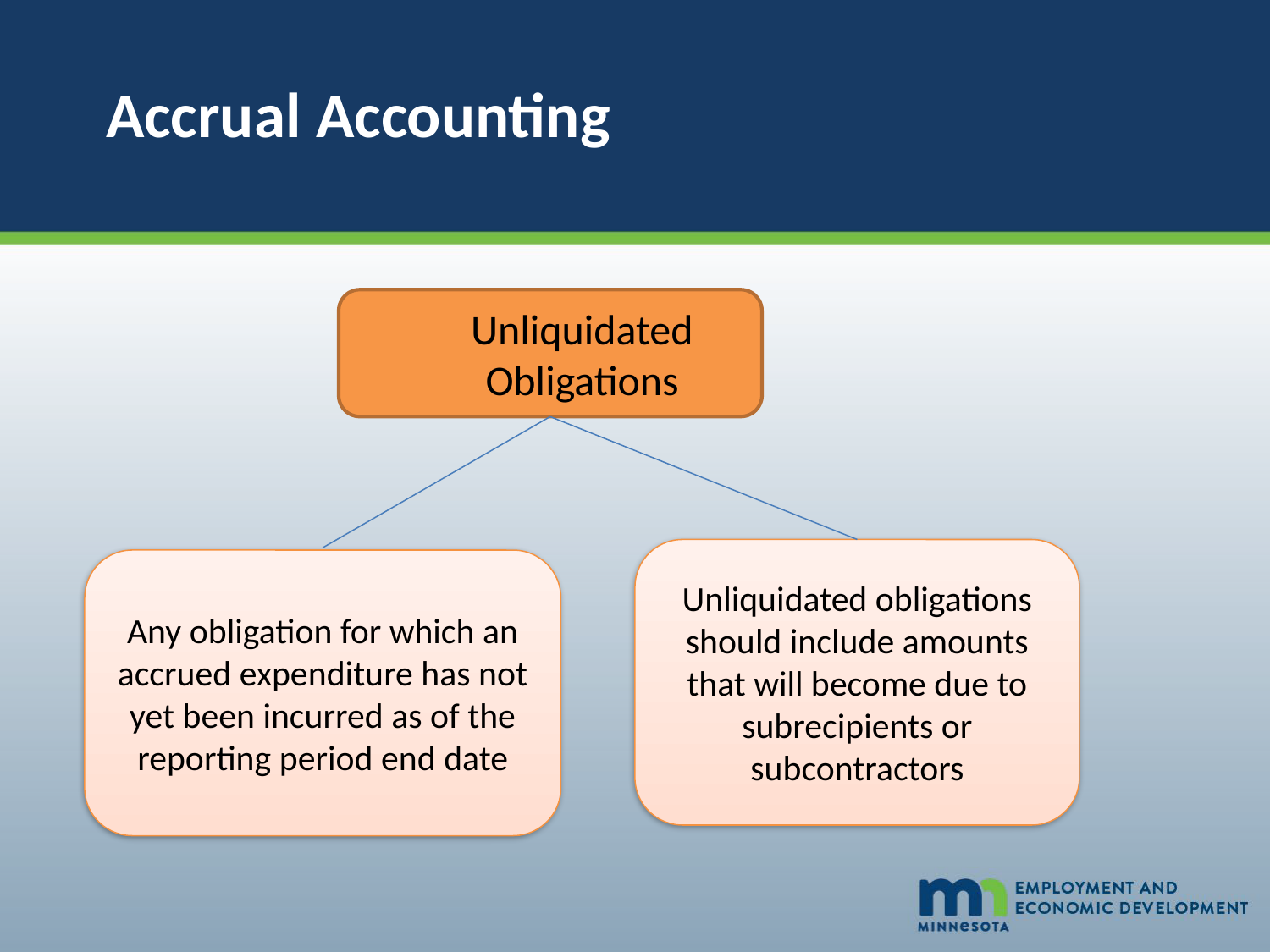

# Accrual Accounting

Unliquidated Obligations
Unliquidated obligations should include amounts that will become due to subrecipients or subcontractors
Any obligation for which an accrued expenditure has not yet been incurred as of the reporting period end date